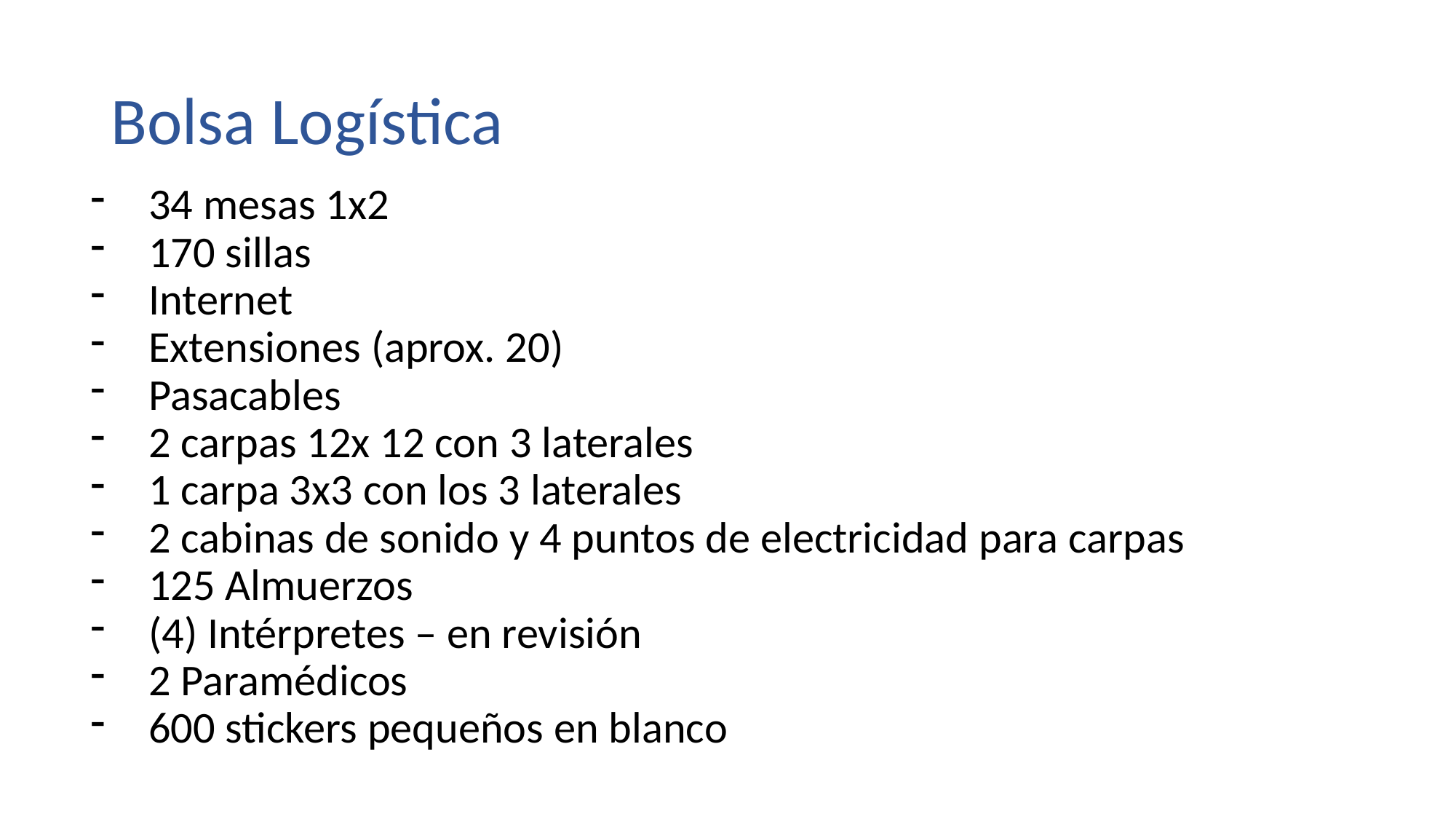

# Bolsa Logística
34 mesas 1x2
170 sillas
Internet
Extensiones (aprox. 20)
Pasacables
2 carpas 12x 12 con 3 laterales
1 carpa 3x3 con los 3 laterales
2 cabinas de sonido y 4 puntos de electricidad para carpas
125 Almuerzos
(4) Intérpretes – en revisión
2 Paramédicos
600 stickers pequeños en blanco